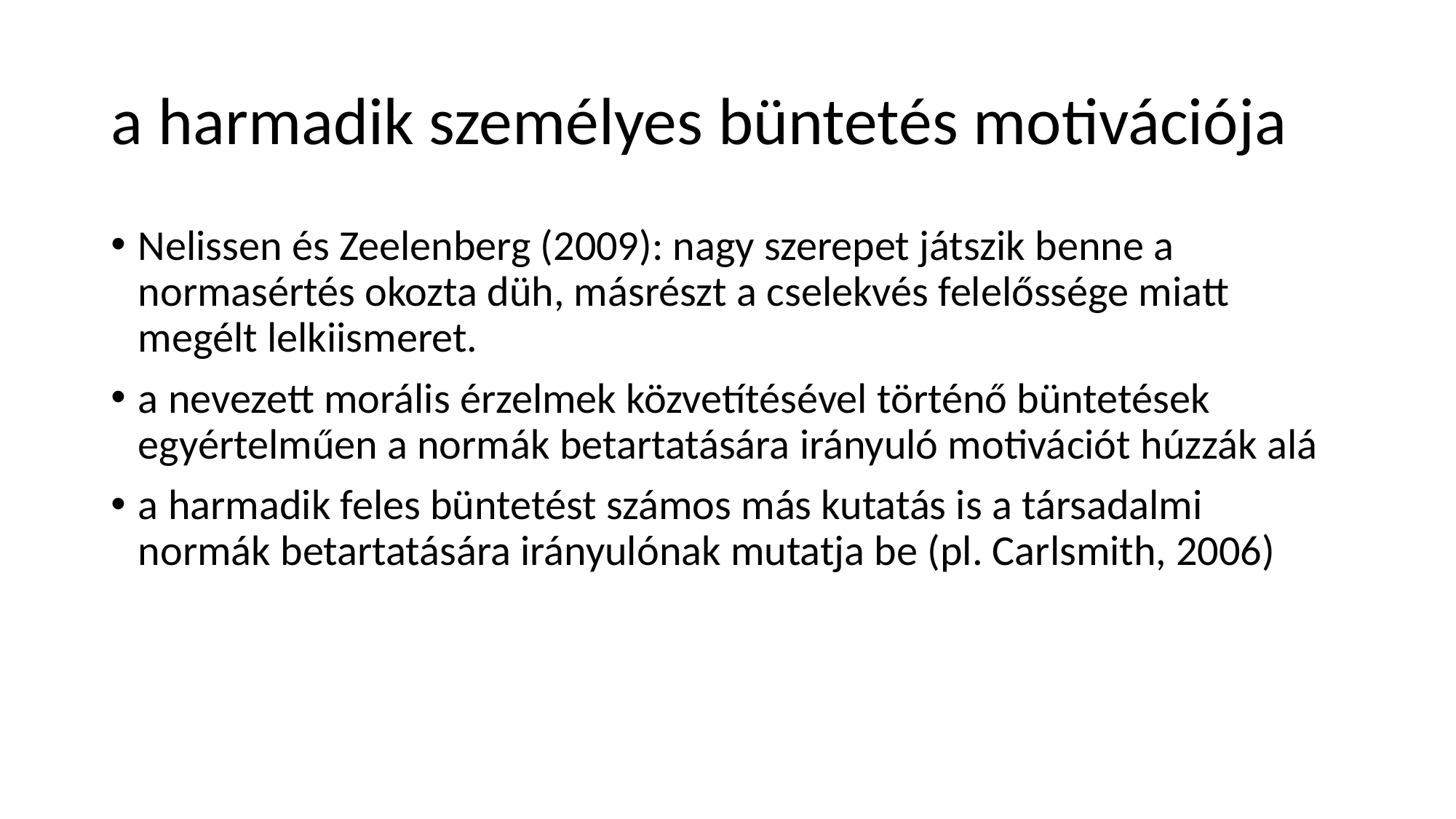

# a harmadik személyes büntetés motivációja
Nelissen és Zeelenberg (2009): nagy szerepet játszik benne a normasértés okozta düh, másrészt a cselekvés felelőssége miatt megélt lelkiismeret.
a nevezett morális érzelmek közvetítésével történő büntetések egyértelműen a normák betartatására irányuló motivációt húzzák alá
a harmadik feles büntetést számos más kutatás is a társadalmi normák betartatására irányulónak mutatja be (pl. Carlsmith, 2006)